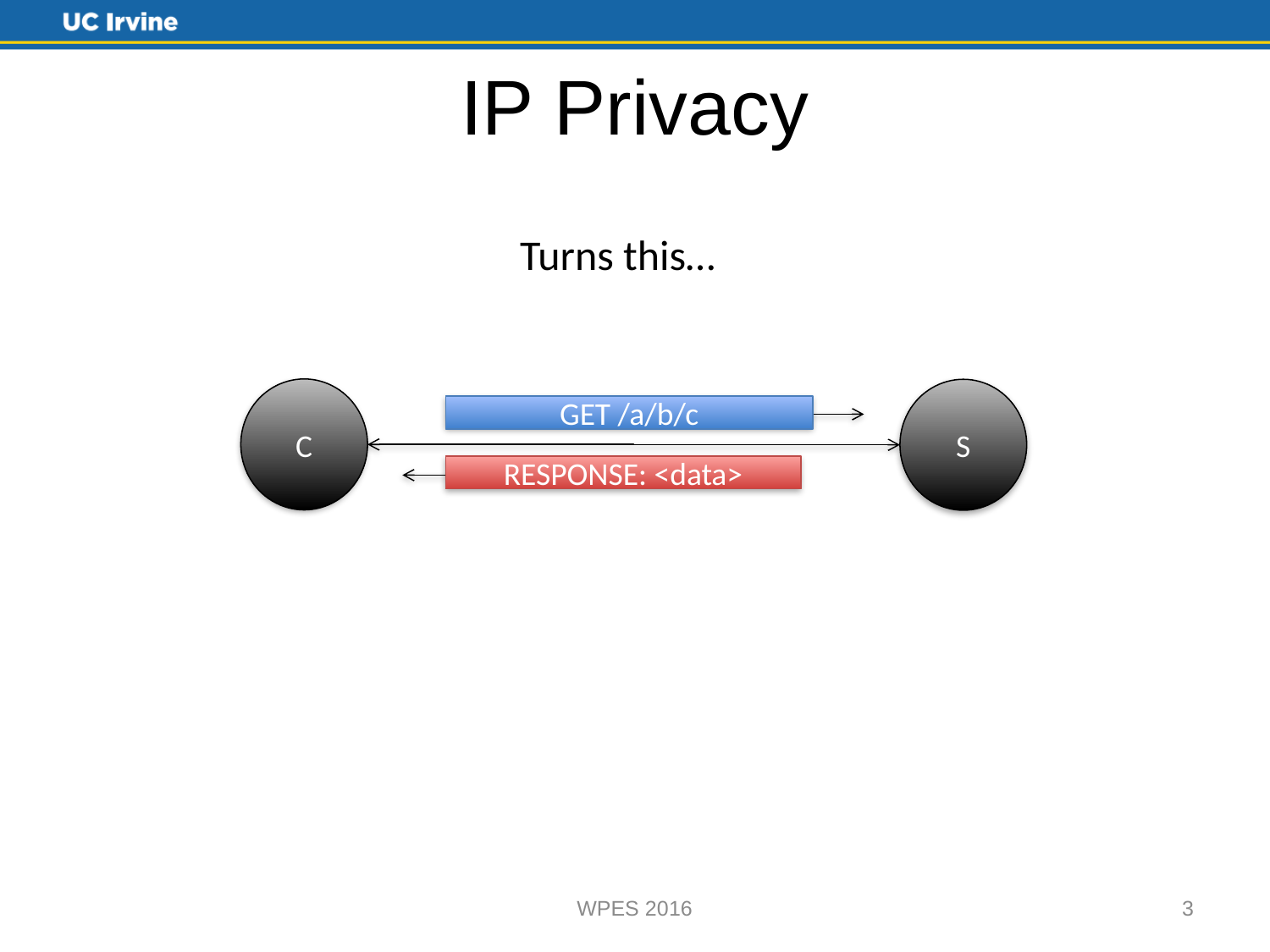

# IP Privacy
Turns this…
C
S
GET /a/b/c
RESPONSE: <data>
WPES 2016
3